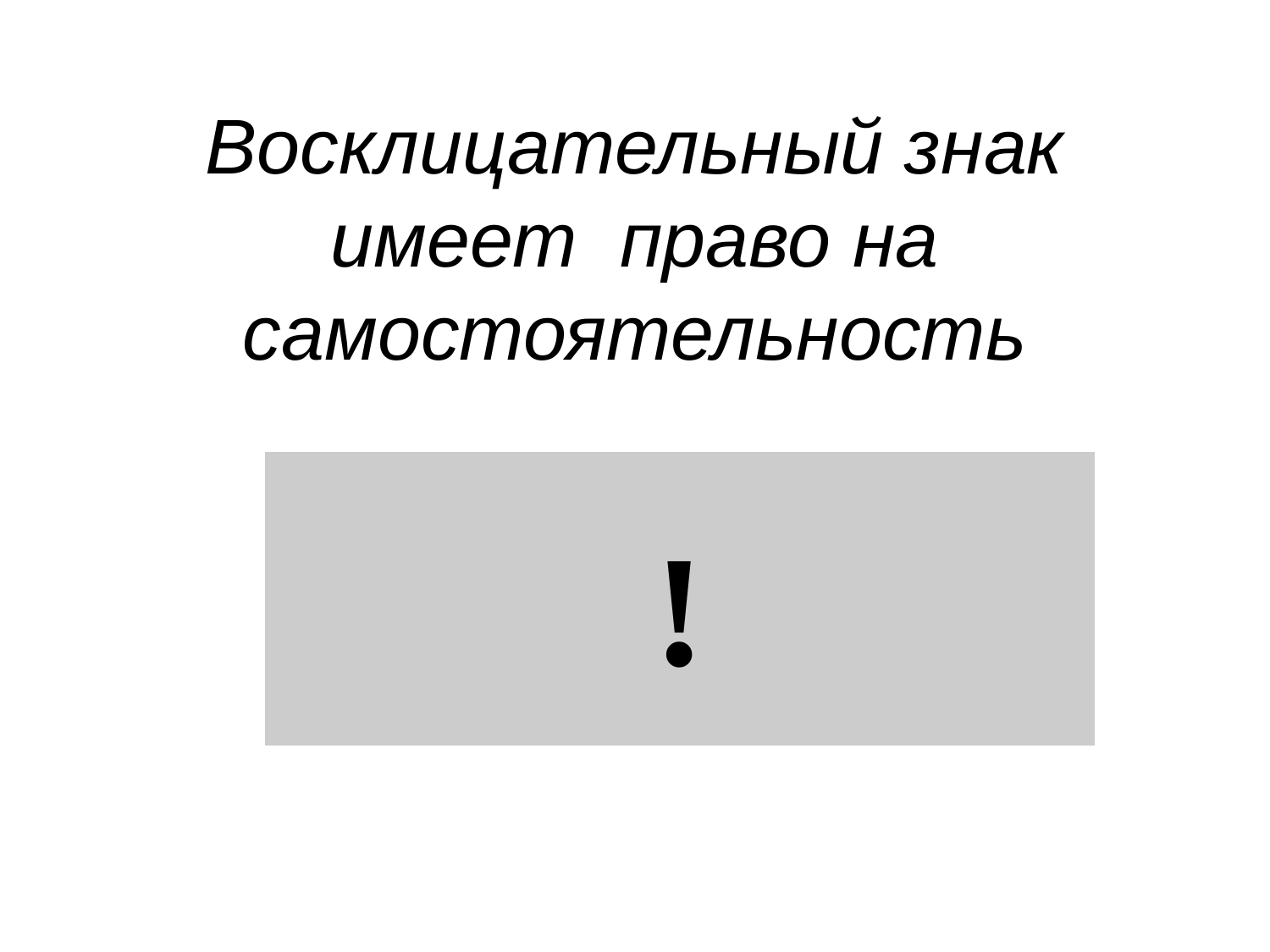

# Восклицательный знак имеет  право на самостоятельность
!

| ! |
| --- |
|  |
|  |